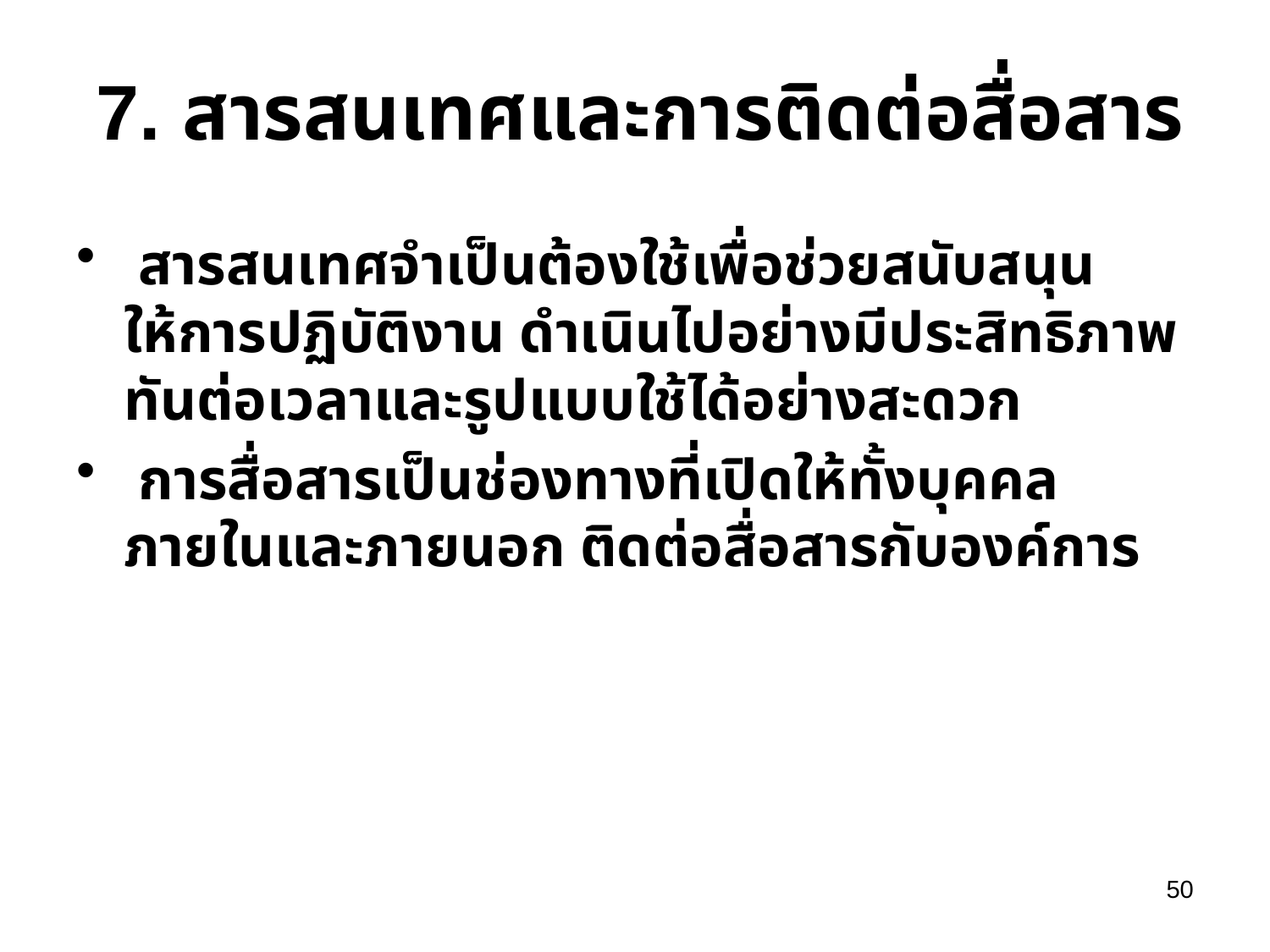

# 7. สารสนเทศและการติดต่อสื่อสาร
 สารสนเทศจำเป็นต้องใช้เพื่อช่วยสนับสนุนให้การปฏิบัติงาน ดำเนินไปอย่างมีประสิทธิภาพ ทันต่อเวลาและรูปแบบใช้ได้อย่างสะดวก
 การสื่อสารเป็นช่องทางที่เปิดให้ทั้งบุคคลภายในและภายนอก ติดต่อสื่อสารกับองค์การ
50